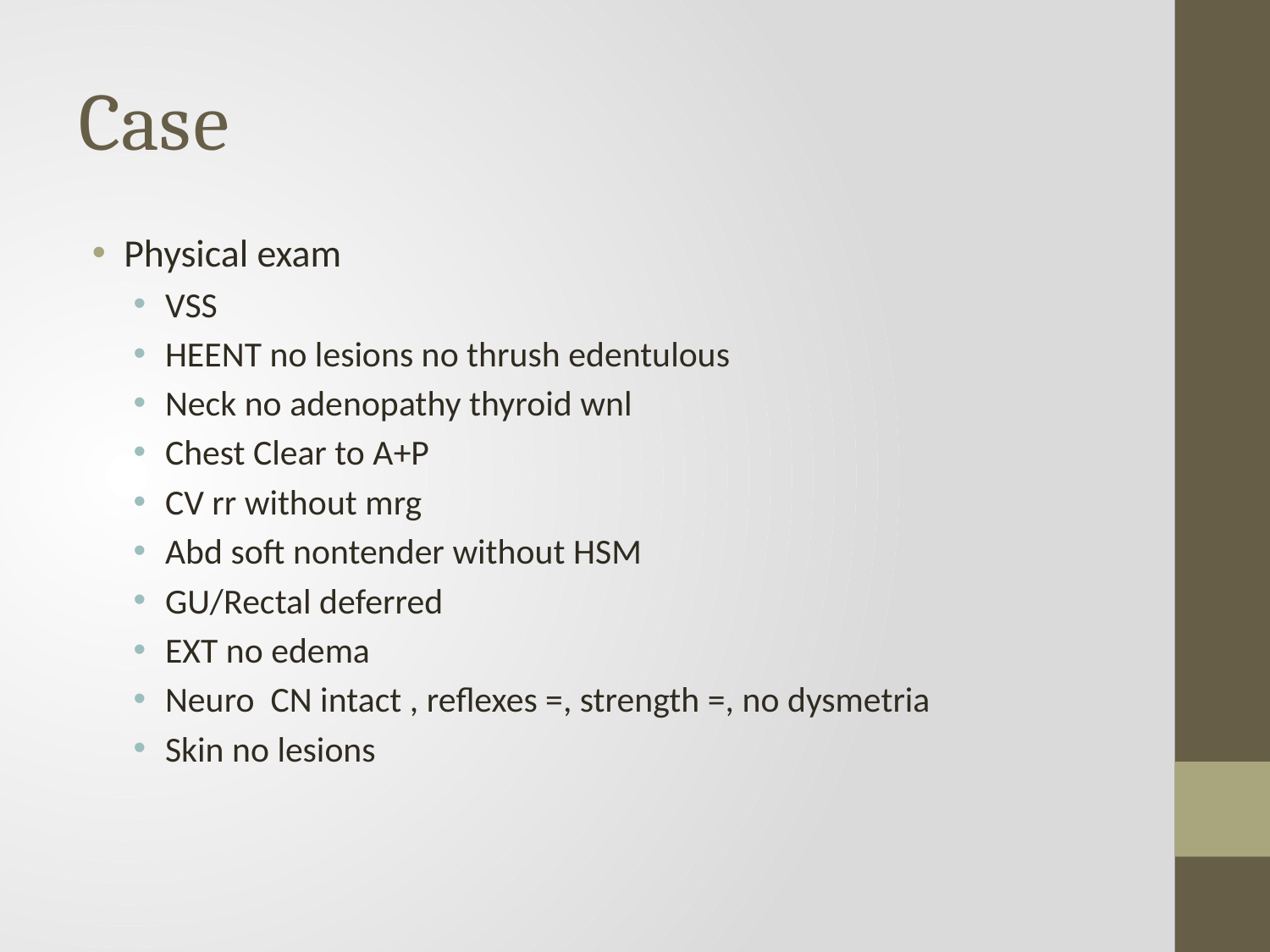

# Case
Physical exam
VSS
HEENT no lesions no thrush edentulous
Neck no adenopathy thyroid wnl
Chest Clear to A+P
CV rr without mrg
Abd soft nontender without HSM
GU/Rectal deferred
EXT no edema
Neuro  CN intact , reflexes =, strength =, no dysmetria
Skin no lesions